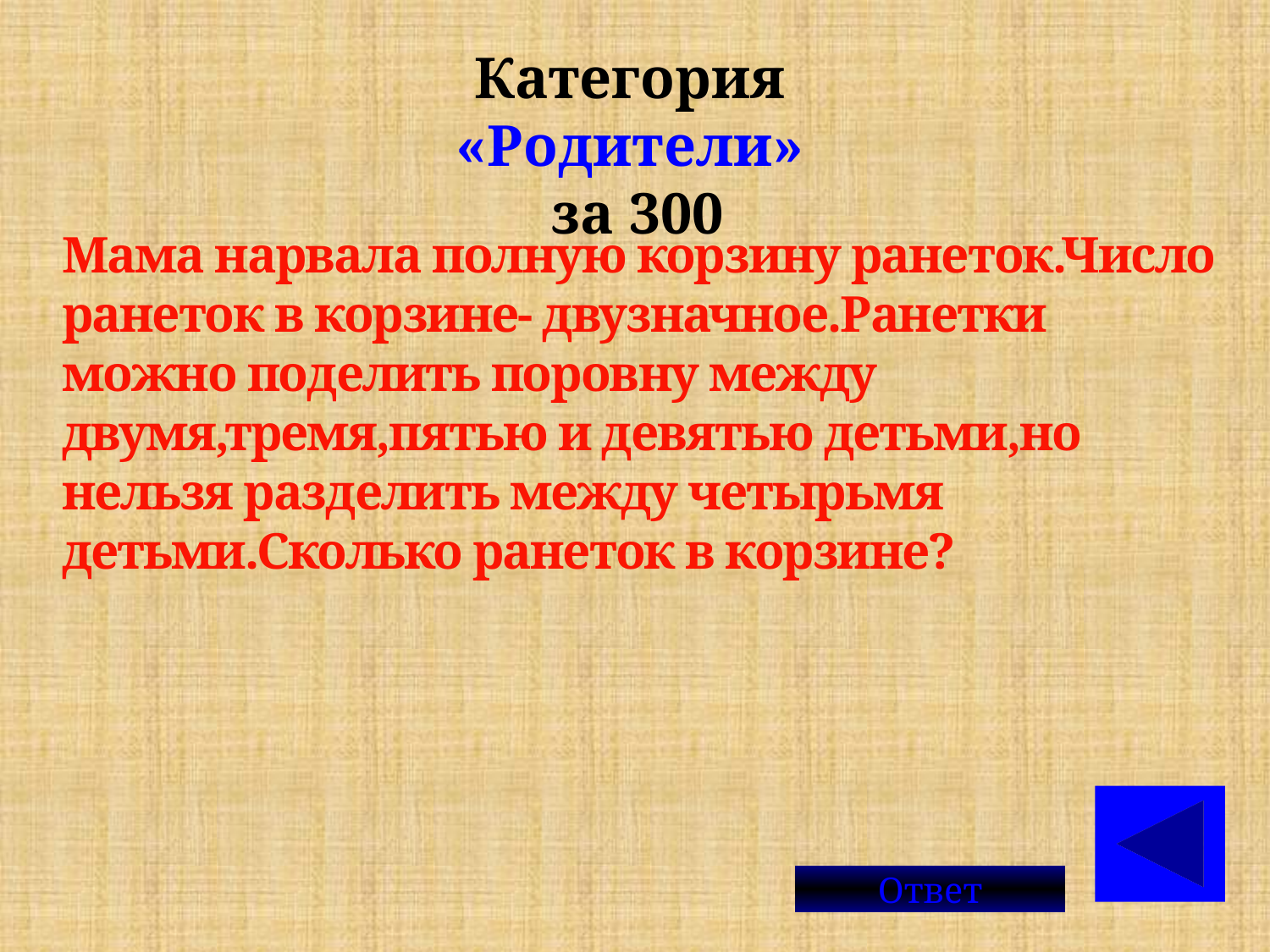

Категория
«Родители»
за 300
# Мама нарвала полную корзину ранеток.Число ранеток в корзине- двузначное.Ранетки можно поделить поровну между двумя,тремя,пятью и девятью детьми,но нельзя разделить между четырьмя детьми.Сколько ранеток в корзине?

Ответ